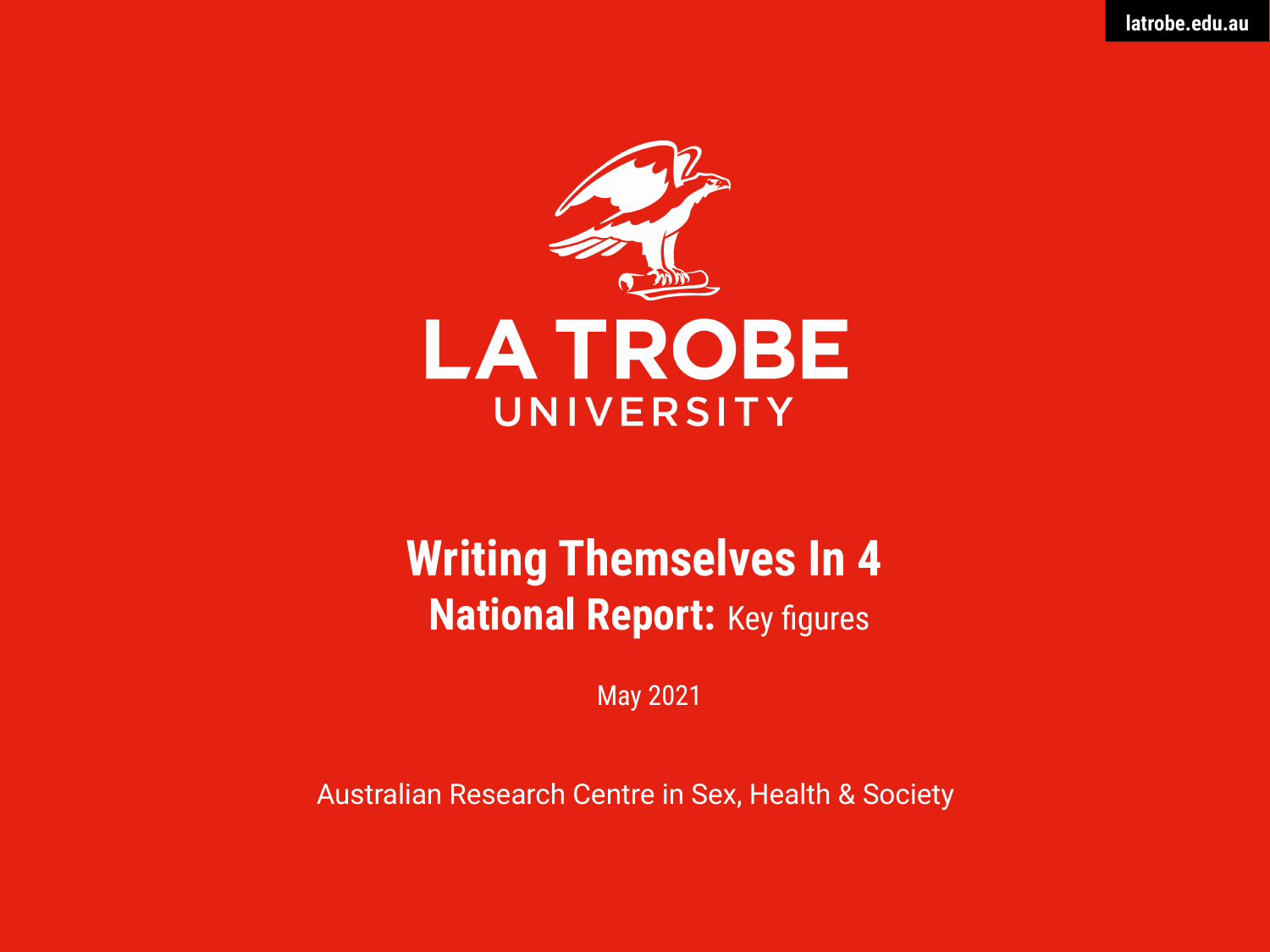

# Writing Themselves In 4 National Report: Key figures May 2021
Australian Research Centre in Sex, Health & Society